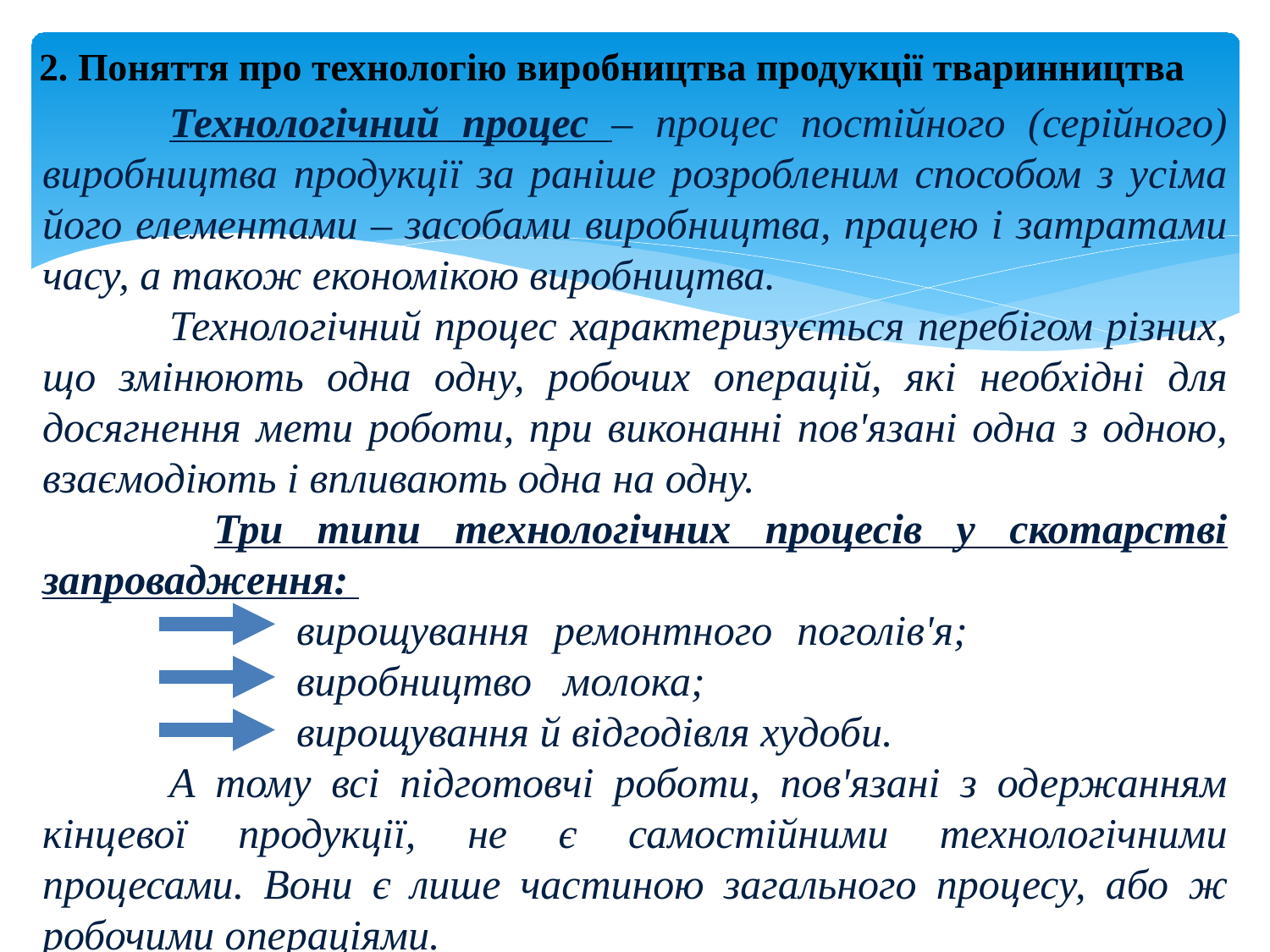

2. Поняття про технологію виробництва продукції тваринництва
	Технологічний процес – процес постійного (серійного) виробництва продукції за раніше розробленим способом з усіма його елементами – засобами виробництва, працею і затратами часу, а також економікою виробництва.
	Технологічний процес характеризується перебігом різних, що змінюють одна одну, робочих операцій, які необхідні для досягнення мети роботи, при виконанні пов'язані одна з одною, взаємодіють і впливають одна на одну.
     Три типи технологічних процесів у скотарстві запровадження:
		вирощування ремонтного поголів'я; 				виробництво молока; 						вирощування й відгодівля худоби.
	А тому всі підготовчі роботи, пов'язані з одержанням кінцевої продукції, не є самостійними технологічними процесами. Вони є лише частиною загального процесу, або ж робочими операціями.